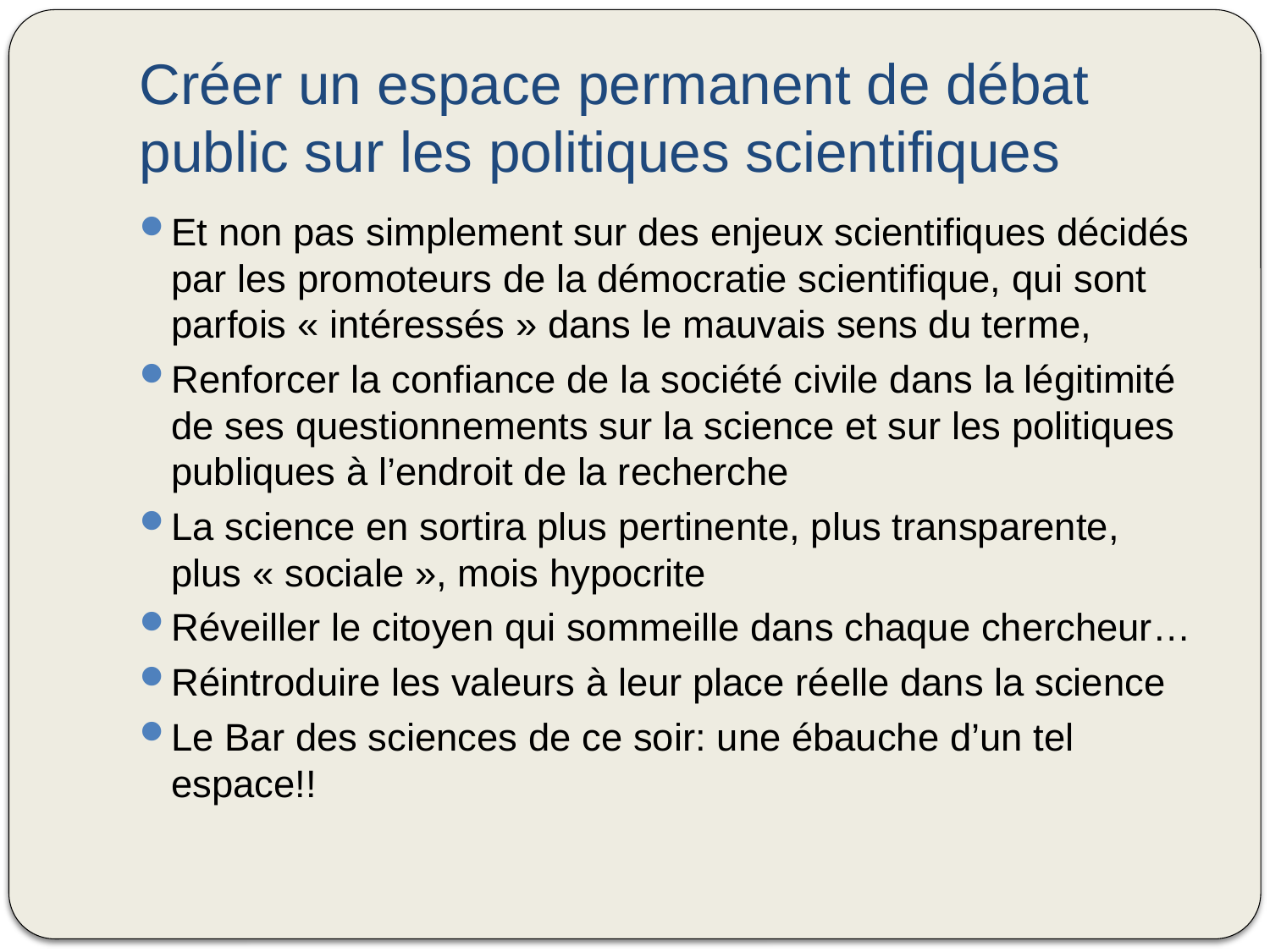

# Créer un espace permanent de débat public sur les politiques scientifiques
Et non pas simplement sur des enjeux scientifiques décidés par les promoteurs de la démocratie scientifique, qui sont parfois « intéressés » dans le mauvais sens du terme,
Renforcer la confiance de la société civile dans la légitimité de ses questionnements sur la science et sur les politiques publiques à l’endroit de la recherche
La science en sortira plus pertinente, plus transparente, plus « sociale », mois hypocrite
Réveiller le citoyen qui sommeille dans chaque chercheur…
Réintroduire les valeurs à leur place réelle dans la science
Le Bar des sciences de ce soir: une ébauche d’un tel espace!!